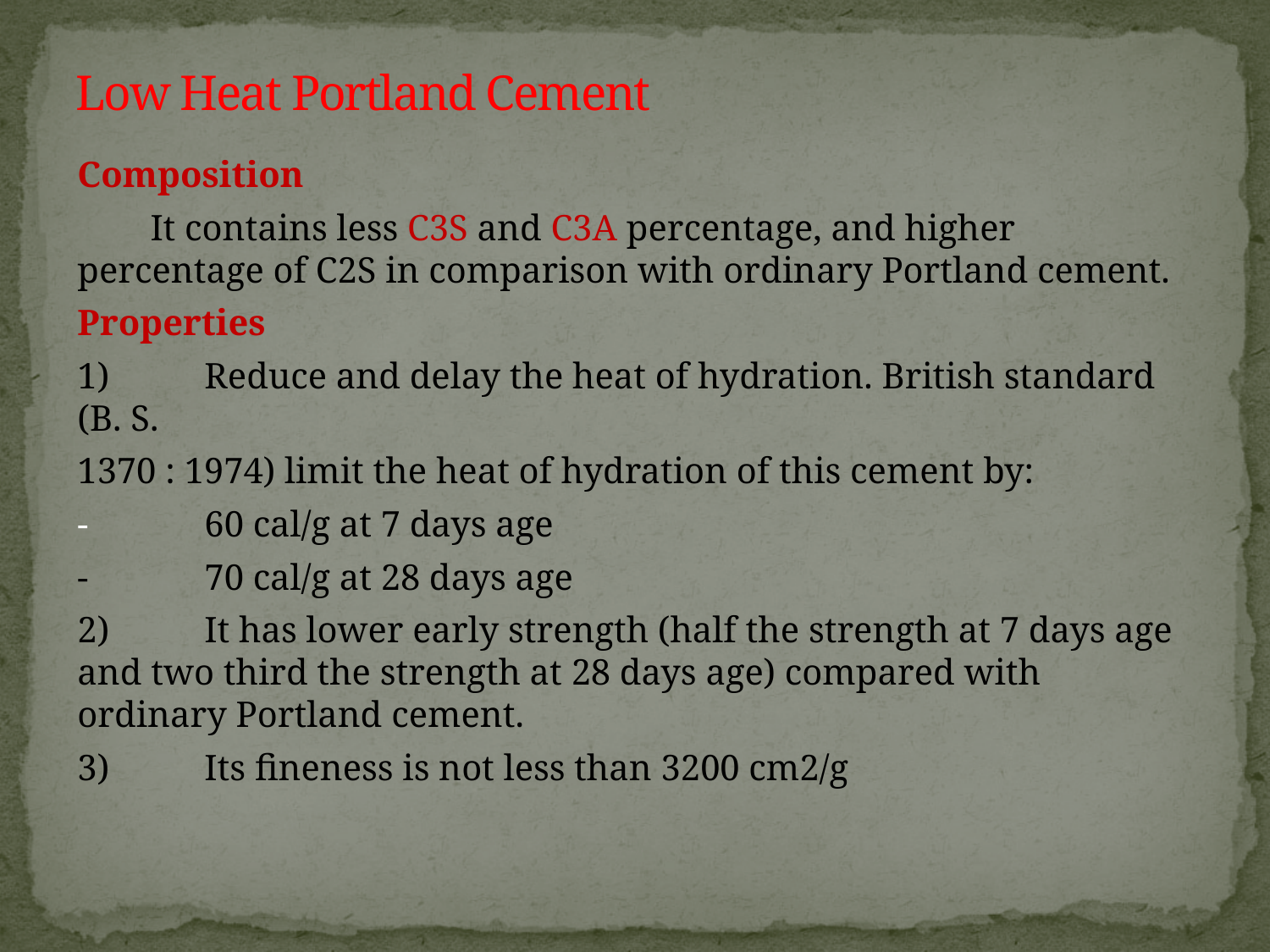

# Low Heat Portland Cement
Composition
        It contains less C3S and C3A percentage, and higher percentage of C2S in comparison with ordinary Portland cement.
Properties
1)	Reduce and delay the heat of hydration. British standard (B. S.
1370 : 1974) limit the heat of hydration of this cement by:
-	60 cal/g at 7 days age
-	70 cal/g at 28 days age
2)	It has lower early strength (half the strength at 7 days age and two third the strength at 28 days age) compared with ordinary Portland cement.
3)	Its fineness is not less than 3200 cm2/g